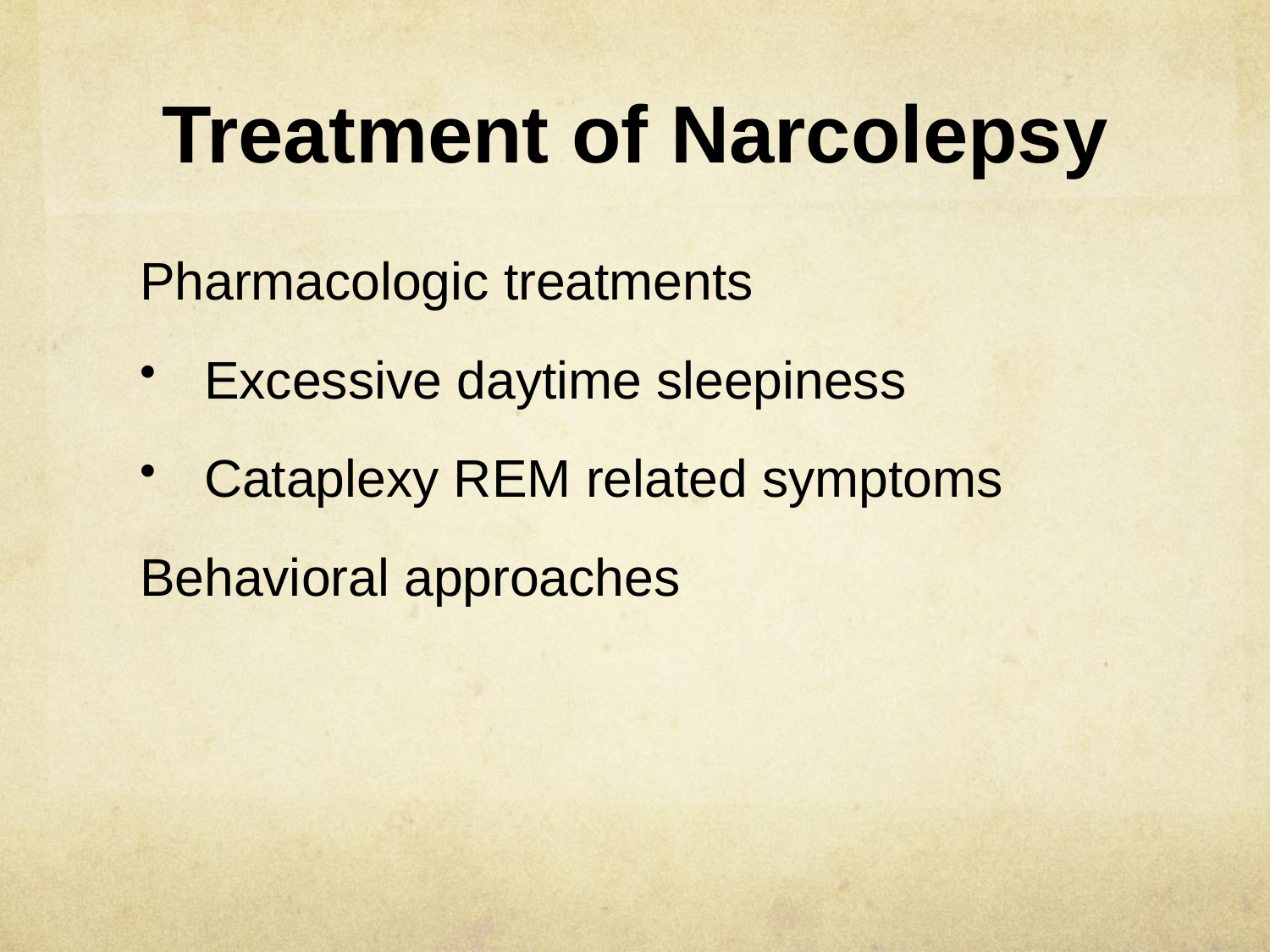

# Treatment of Narcolepsy
Pharmacologic treatments
Excessive daytime sleepiness
Cataplexy REM related symptoms
Behavioral approaches